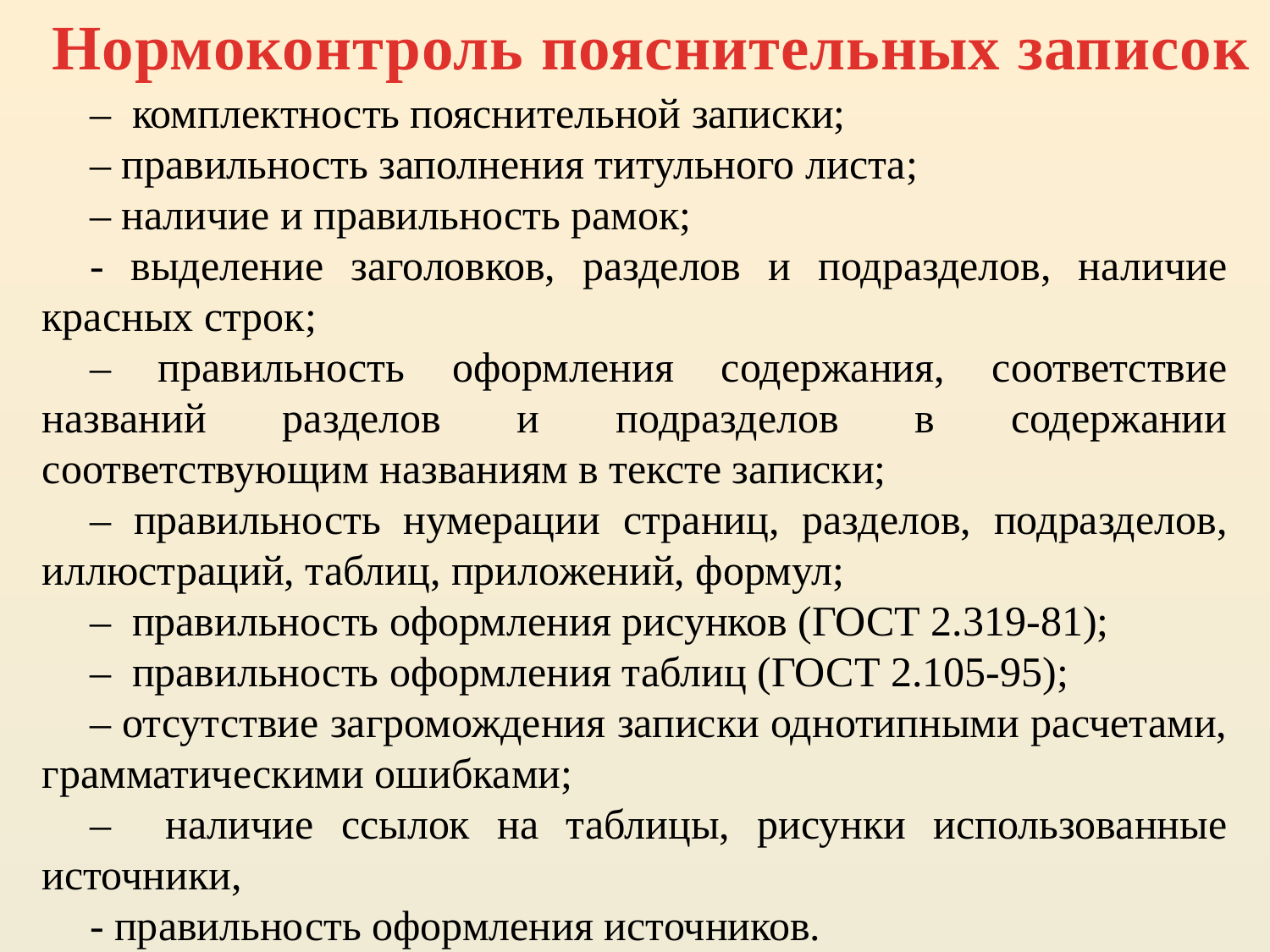

Нормоконтроль пояснительных записок
–  комплектность пояснительной записки;
– правильность заполнения титульного листа;
– наличие и правильность рамок;
- выделение заголовков, разделов и подразделов, наличие красных строк;
– правильность оформления содержания, соответствие названий разделов и подразделов в содержании соответствующим названиям в тексте записки;
– правильность нумерации страниц, разделов, подразделов, иллюстраций, таблиц, приложений, формул;
–  правильность оформления рисунков (ГОСТ 2.319-81);
–  правильность оформления таблиц (ГОСТ 2.105-95);
– отсутствие загромождения записки однотипными расчетами, грамматическими ошибками;
–  наличие ссылок на таблицы, рисунки использованные источники,
- правильность оформления источников.